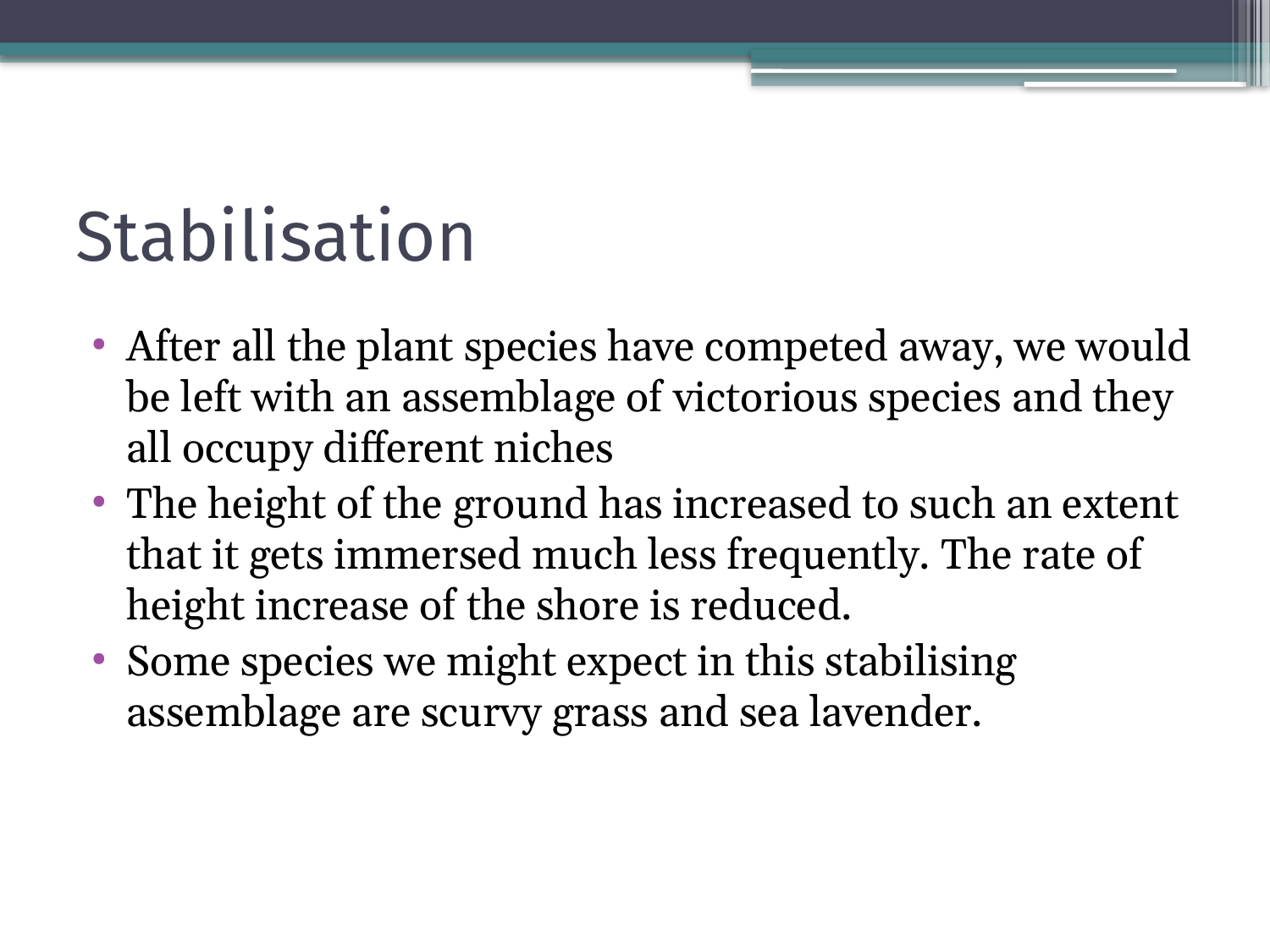

# Stabilisation
After all the plant species have competed away, we would be left with an assemblage of victorious species and they all occupy different niches
The height of the ground has increased to such an extent that it gets immersed much less frequently. The rate of height increase of the shore is reduced.
Some species we might expect in this stabilising assemblage are scurvy grass and sea lavender.